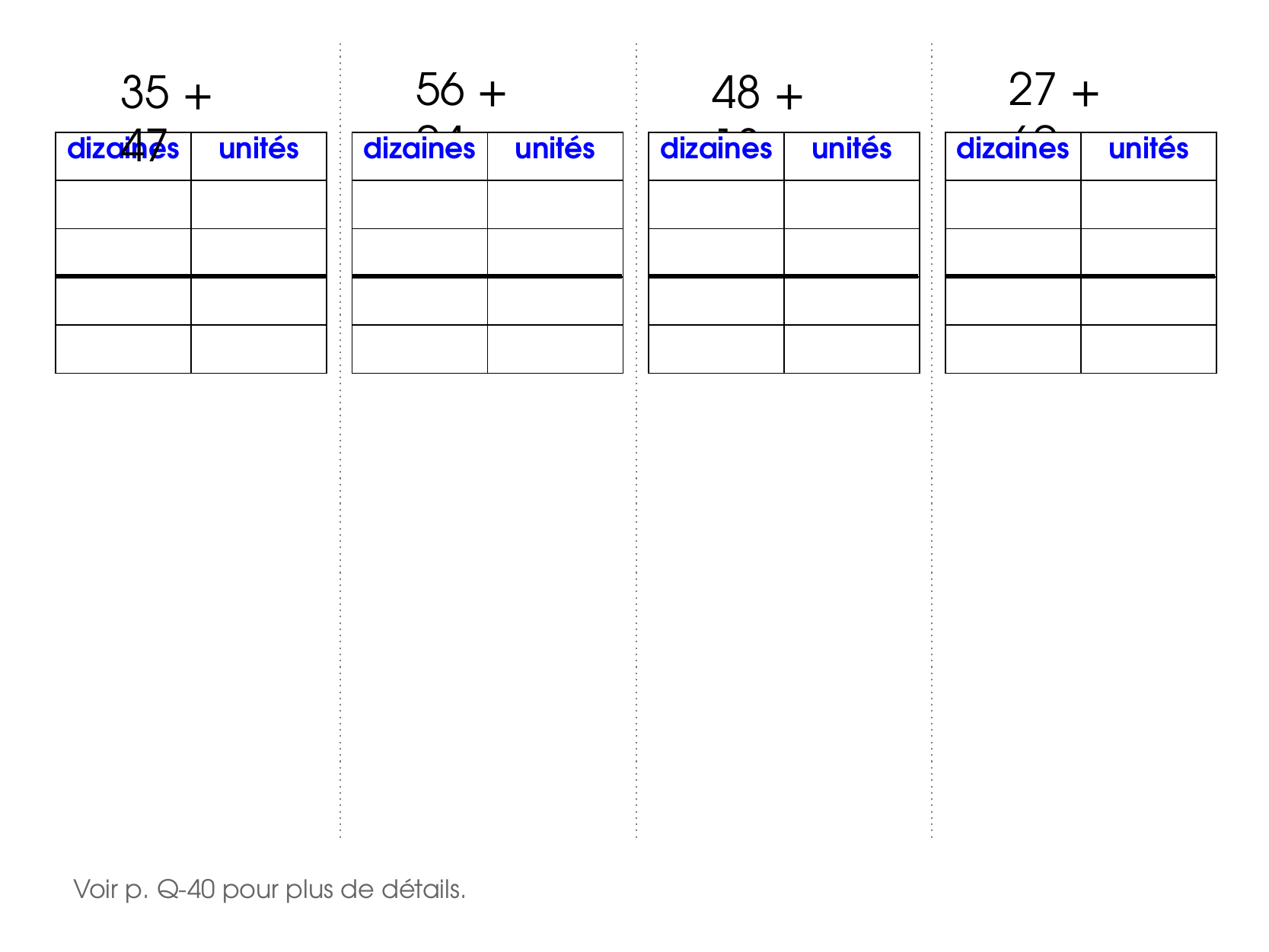

56 + 24
27 + 69
35 + 47
48 + 18
| dizaines | unités |
| --- | --- |
|  |  |
|  |  |
|  |  |
|  |  |
| dizaines | unités |
| --- | --- |
|  |  |
|  |  |
|  |  |
|  |  |
| dizaines | unités |
| --- | --- |
|  |  |
|  |  |
|  |  |
|  |  |
| dizaines | unités |
| --- | --- |
|  |  |
|  |  |
|  |  |
|  |  |
Voir p. Q-40 pour plus de détails.